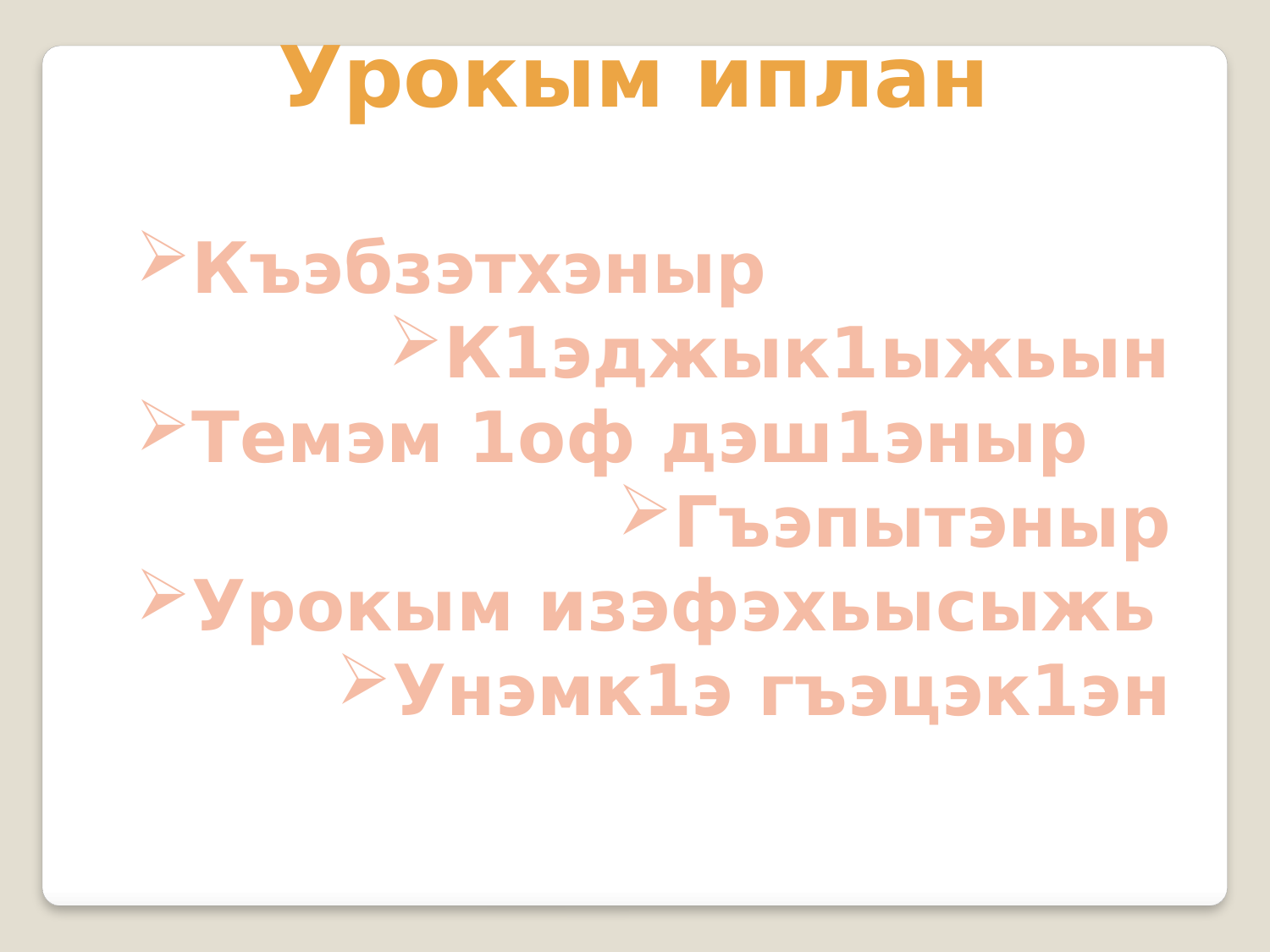

Урокым иплан
Къэбзэтхэныр
К1эджык1ыжьын
Темэм 1оф дэш1эныр
Гъэпытэныр
Урокым изэфэхьысыжь
Унэмк1э гъэцэк1эн